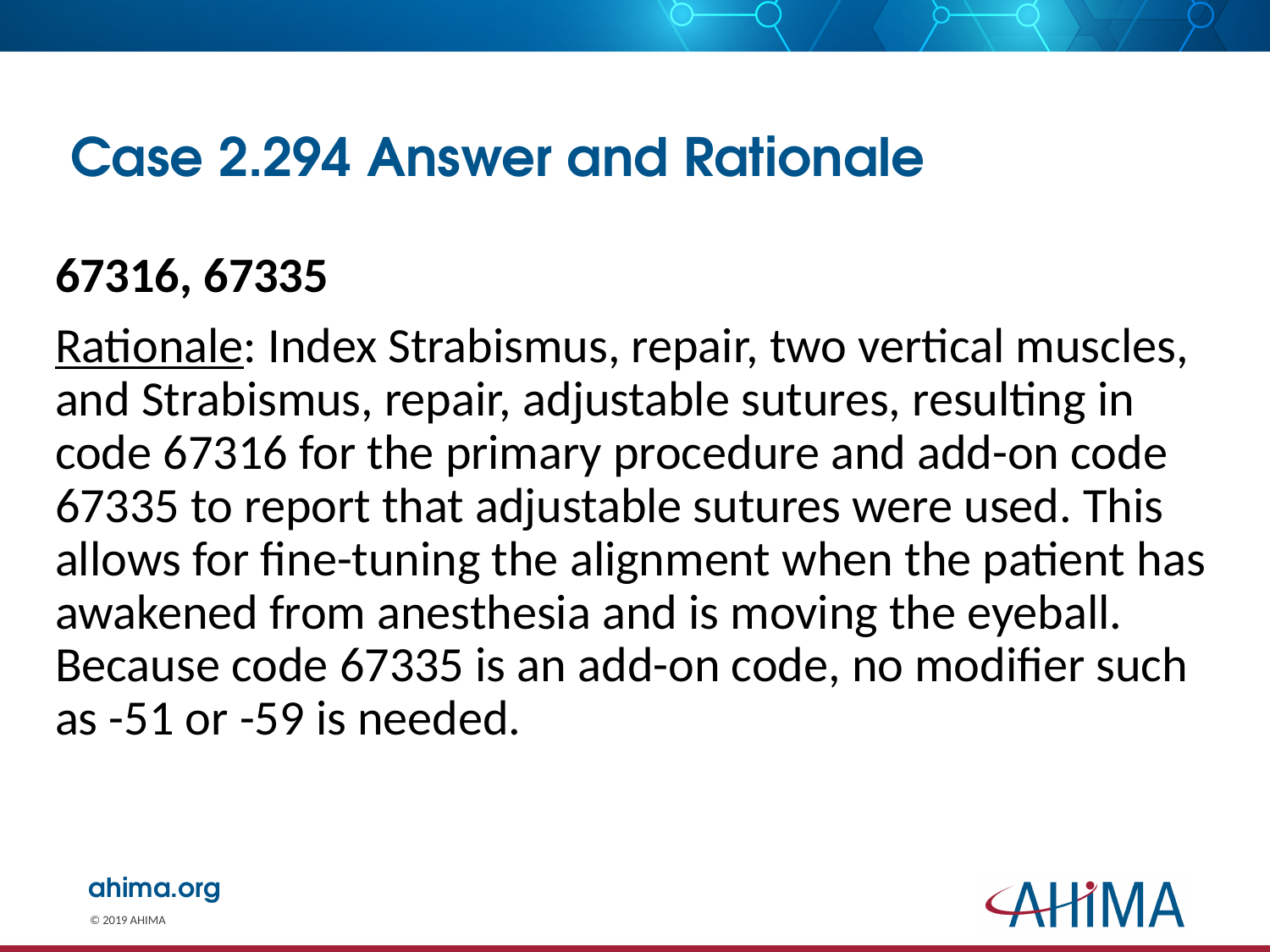

# Case 2.294 Answer and Rationale
67316, 67335
Rationale: Index Strabismus, repair, two vertical muscles, and Strabismus, repair, adjustable sutures, resulting in code 67316 for the primary procedure and add-on code 67335 to report that adjustable sutures were used. This allows for fine-tuning the alignment when the patient has awakened from anesthesia and is moving the eyeball. Because code 67335 is an add-on code, no modifier such as -51 or -59 is needed.